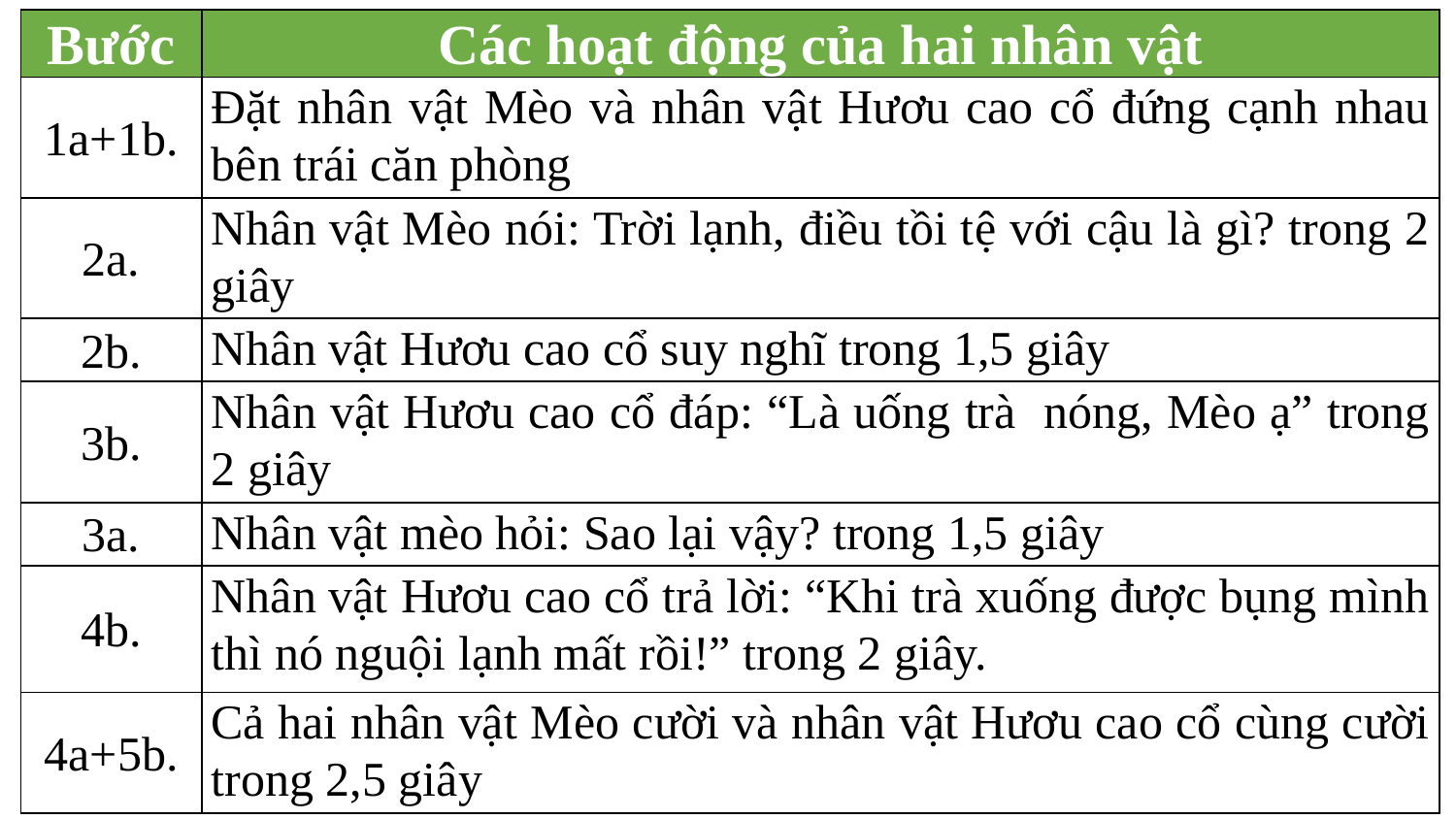

| Bước | Các hoạt động của hai nhân vật |
| --- | --- |
| 1a+1b. | Đặt nhân vật Mèo và nhân vật Hươu cao cổ đứng cạnh nhau bên trái căn phòng |
| 2a. | Nhân vật Mèo nói: Trời lạnh, điều tồi tệ với cậu là gì? trong 2 giây |
| 2b. | Nhân vật Hươu cao cổ suy nghĩ trong 1,5 giây |
| 3b. | Nhân vật Hươu cao cổ đáp: “Là uống trà nóng, Mèo ạ” trong 2 giây |
| 3a. | Nhân vật mèo hỏi: Sao lại vậy? trong 1,5 giây |
| 4b. | Nhân vật Hươu cao cổ trả lời: “Khi trà xuống được bụng mình thì nó nguội lạnh mất rồi!” trong 2 giây. |
| 4a+5b. | Cả hai nhân vật Mèo cười và nhân vật Hươu cao cổ cùng cười trong 2,5 giây |